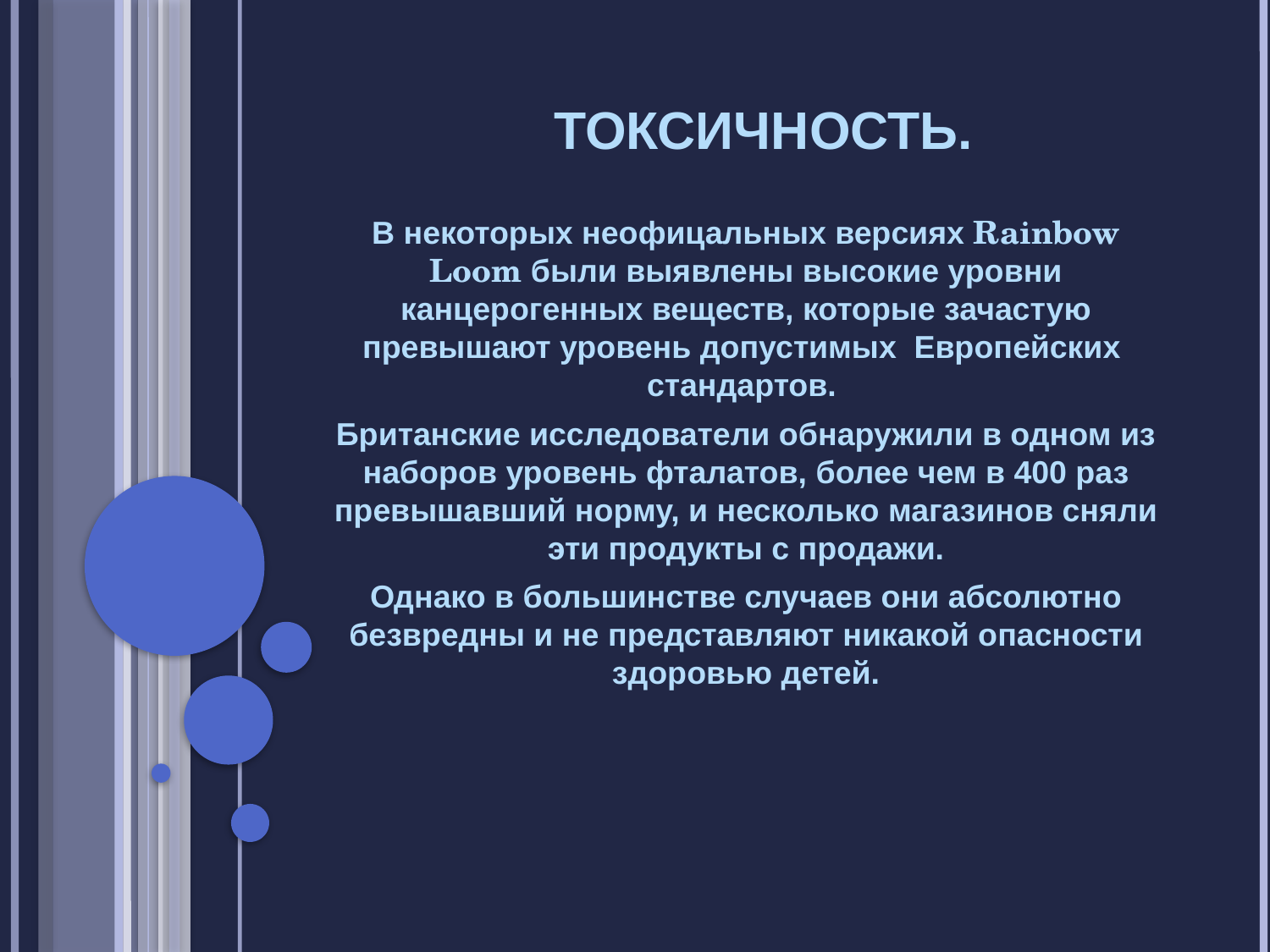

# Токсичность.
В некоторых неофицальных версиях Rainbow Loom были выявлены высокие уровни канцерогенных веществ, которые зачастую превышают уровень допустимых  Европейских  стандартов.
Британские исследователи обнаружили в одном из наборов уровень фталатов, более чем в 400 раз превышавший норму, и несколько магазинов сняли эти продукты с продажи.
Однако в большинстве случаев они абсолютно безвредны и не представляют никакой опасности здоровью детей.